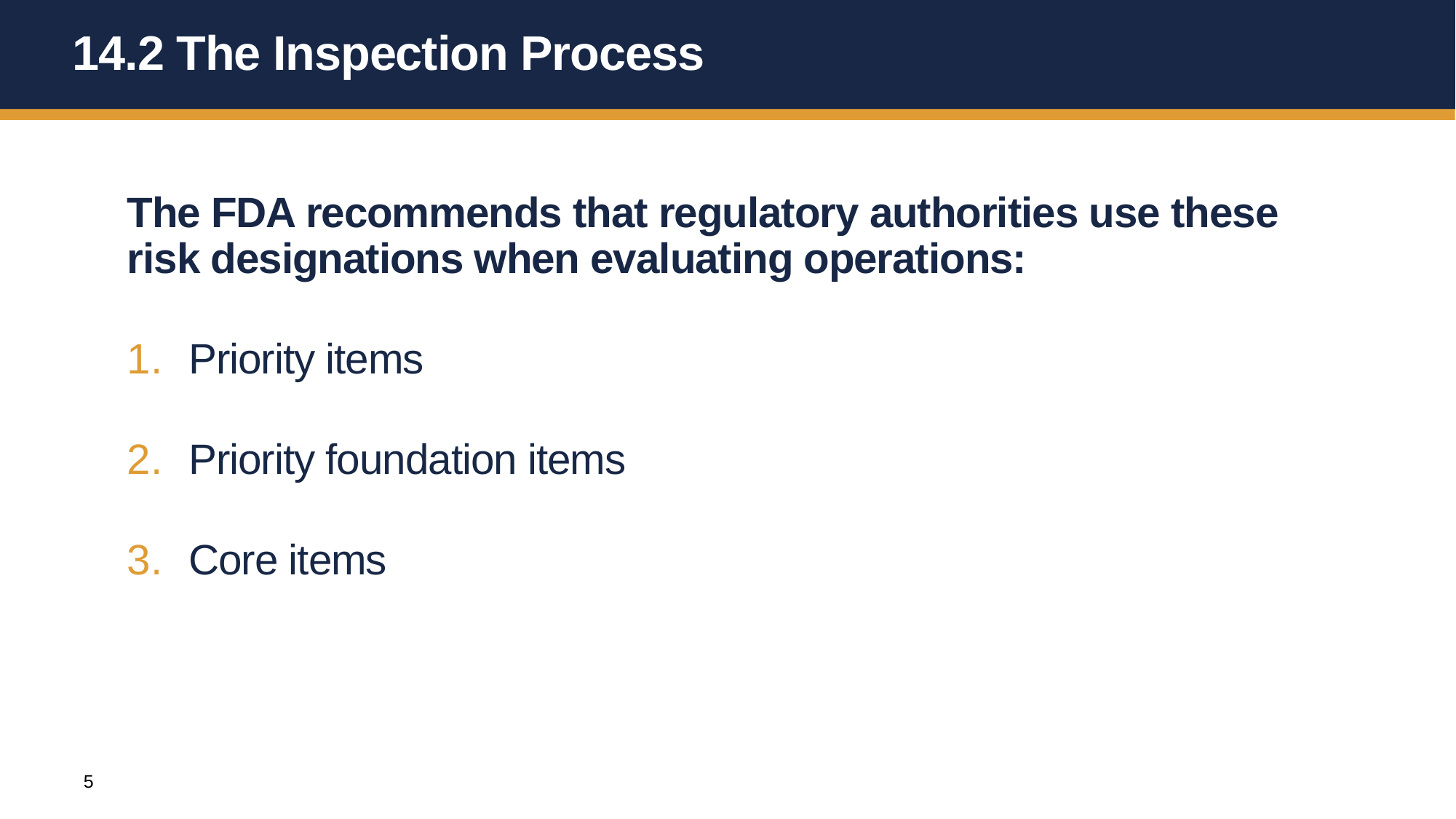

# 14.2 The Inspection Process
The FDA recommends that regulatory authorities use these risk designations when evaluating operations:
Priority items
Priority foundation items
Core items
5